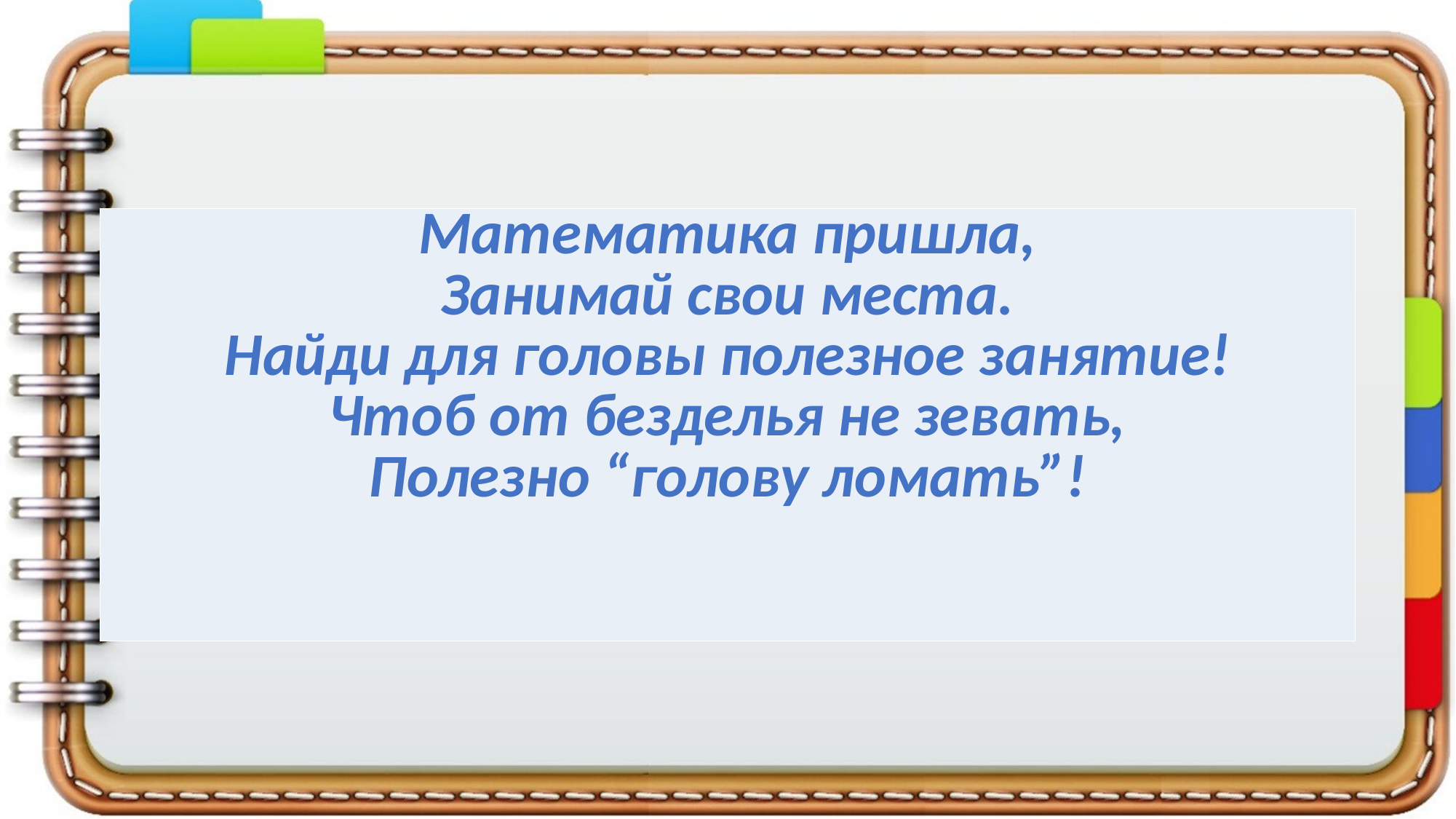

| Математика пришла, Занимай свои места. Найди для головы полезное занятие! Чтоб от безделья не зевать, Полезно “голову ломать”! |
| --- |